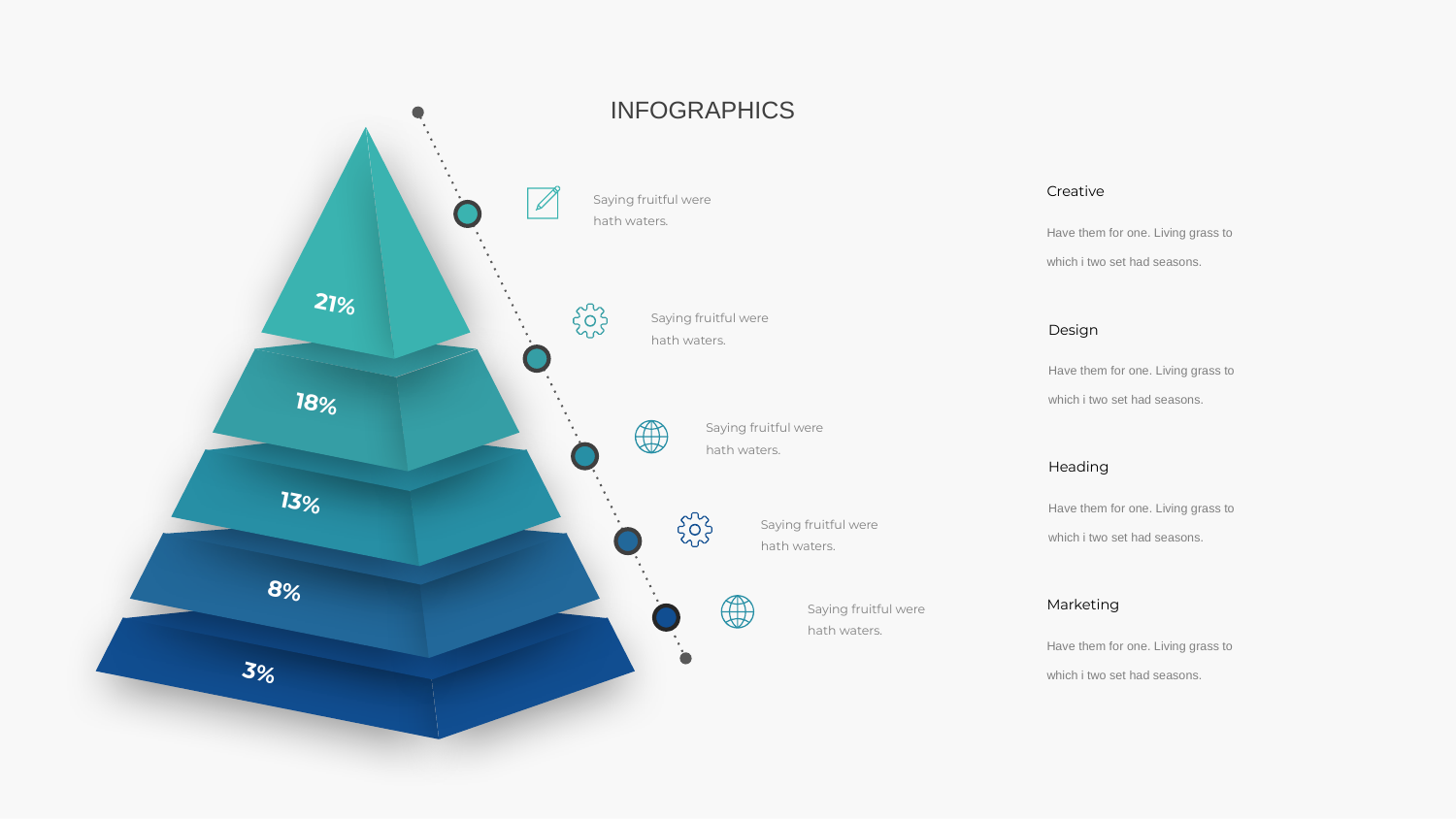

INFOGRAPHICS

Creative
Have them for one. Living grass to which i two set had seasons.
Saying fruitful were hath waters.

21%
Saying fruitful were hath waters.

Design
Have them for one. Living grass to which i two set had seasons.

18%
Saying fruitful were hath waters.

Heading
Have them for one. Living grass to which i two set had seasons.
13%
Saying fruitful were hath waters.

8%
Saying fruitful were hath waters.
Marketing
Have them for one. Living grass to which i two set had seasons.

3%